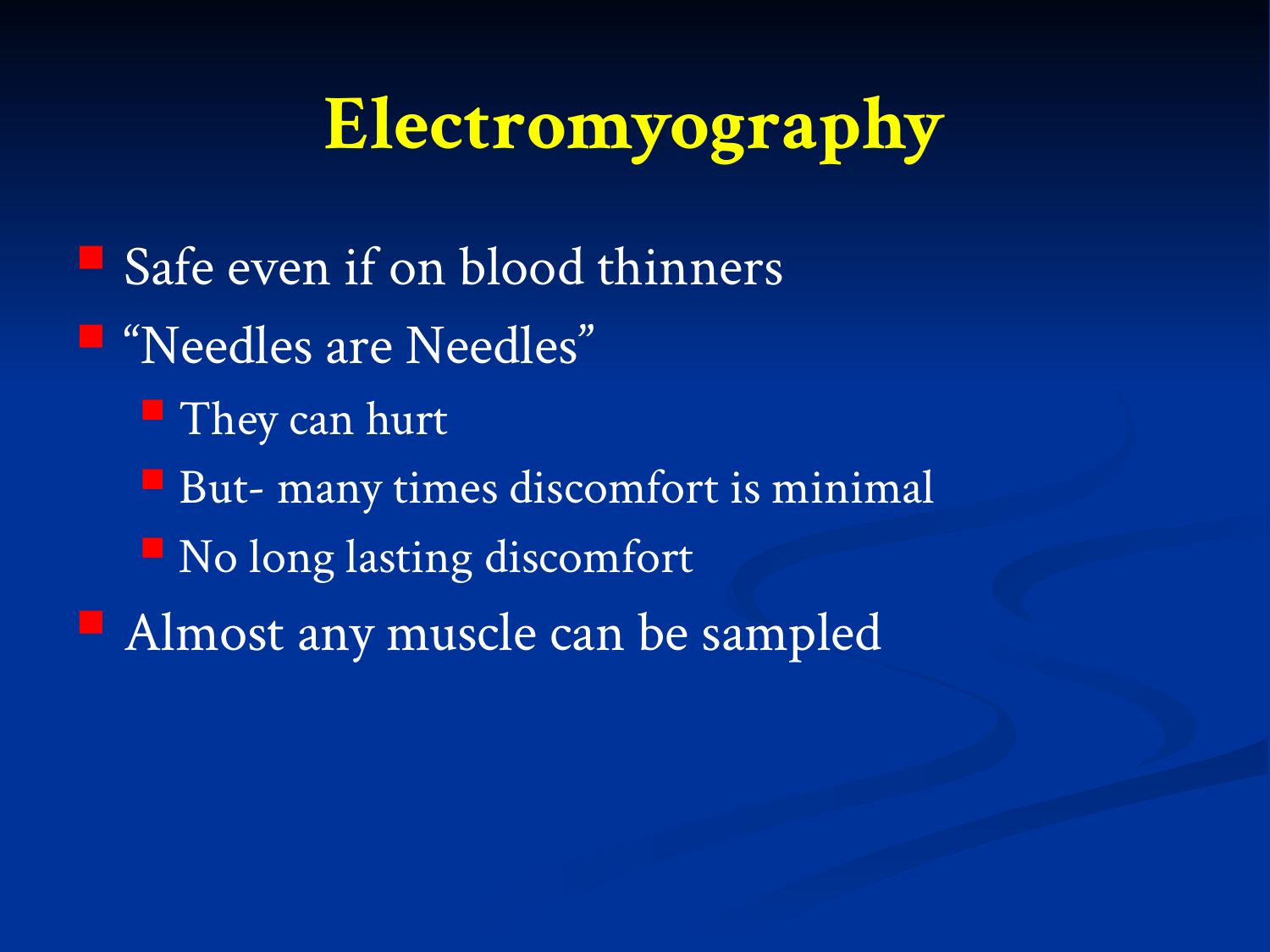

# Electromyography
Safe even if on blood thinners
“Needles are Needles”
They can hurt
But- many times discomfort is minimal
No long lasting discomfort
Almost any muscle can be sampled